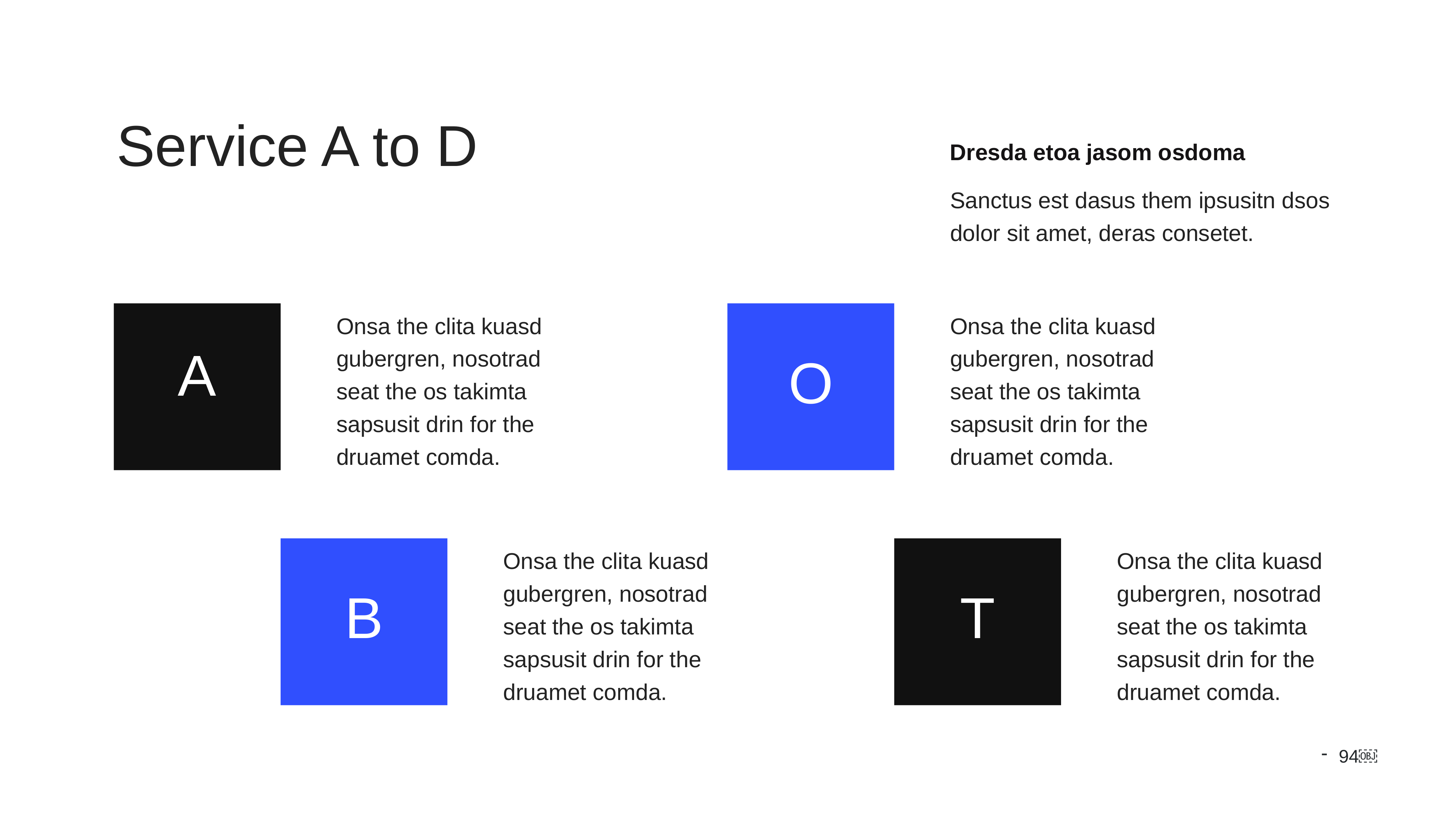

Service A to D
Dresda etoa jasom osdoma
Sanctus est dasus them ipsusitn dsos dolor sit amet, deras consetet.

A
Onsa the clita kuasd gubergren, nosotrad seat the os takimta sapsusit drin for the druamet comda.

O
Onsa the clita kuasd gubergren, nosotrad seat the os takimta sapsusit drin for the druamet comda.

B
Onsa the clita kuasd gubergren, nosotrad seat the os takimta sapsusit drin for the druamet comda.

T
Onsa the clita kuasd gubergren, nosotrad seat the os takimta sapsusit drin for the druamet comda.